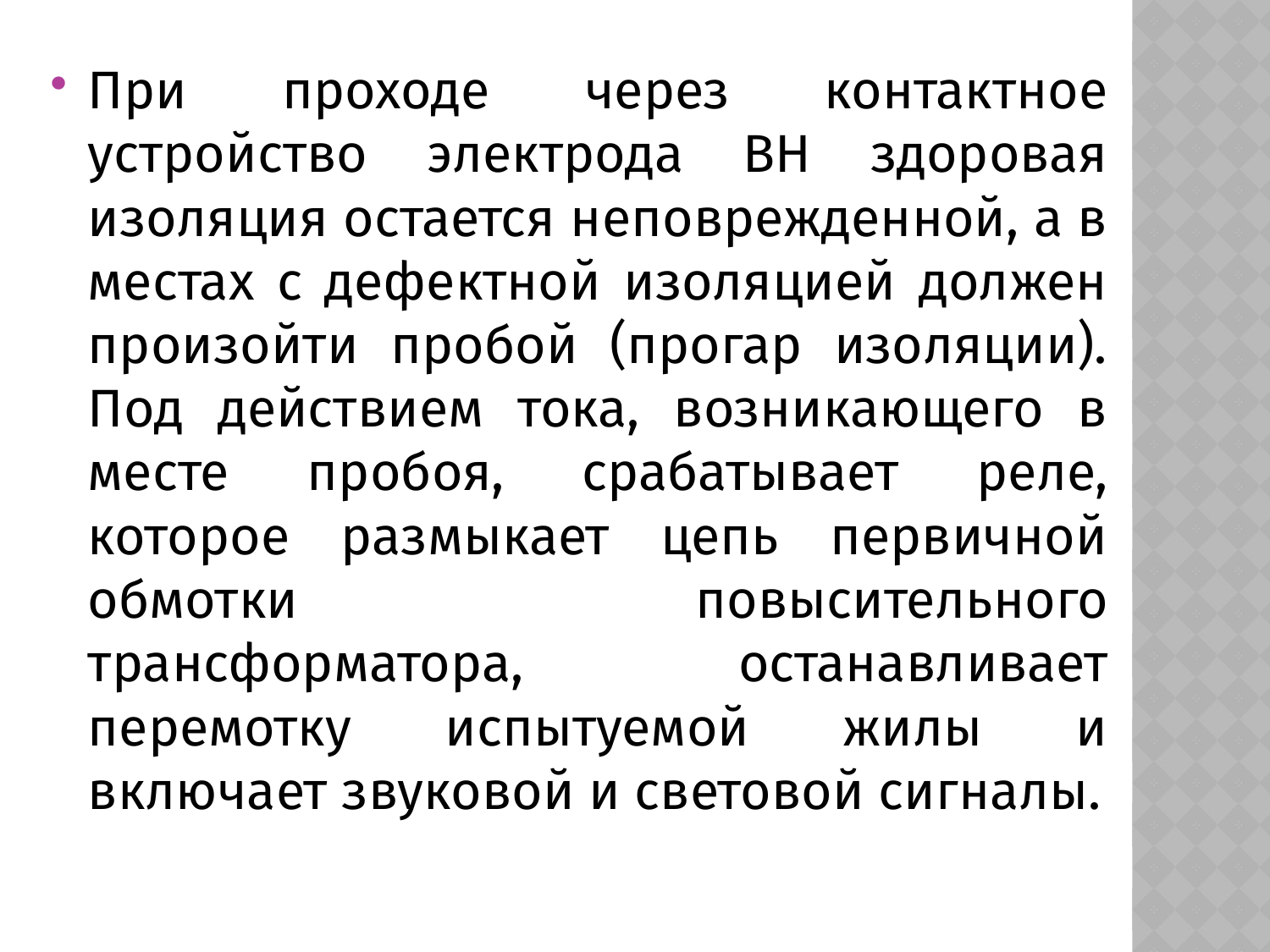

#
При проходе через контактное устройство электрода ВН здоровая изоляция остается неповрежденной, а в местах с дефектной изоляцией должен произойти пробой (прогар изоляции). Под действием тока, возникающего в месте пробоя, срабатывает реле, которое размыкает цепь первичной обмотки повысительного трансформатора, останавливает перемотку испытуемой жилы и включает звуковой и световой сигналы.